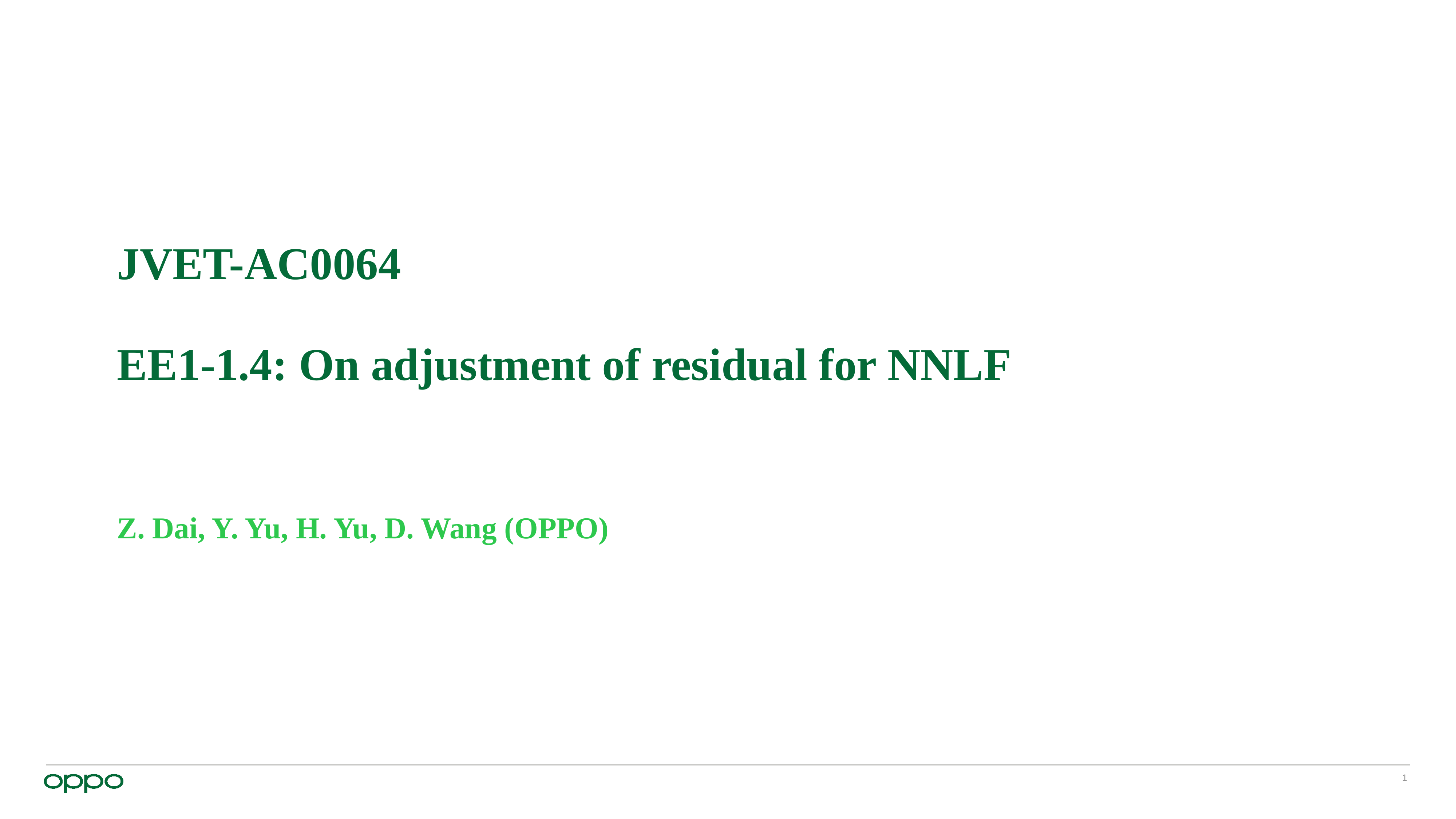

# JVET-AC0064 EE1-1.4: On adjustment of residual for NNLF
Z. Dai, Y. Yu, H. Yu, D. Wang (OPPO)